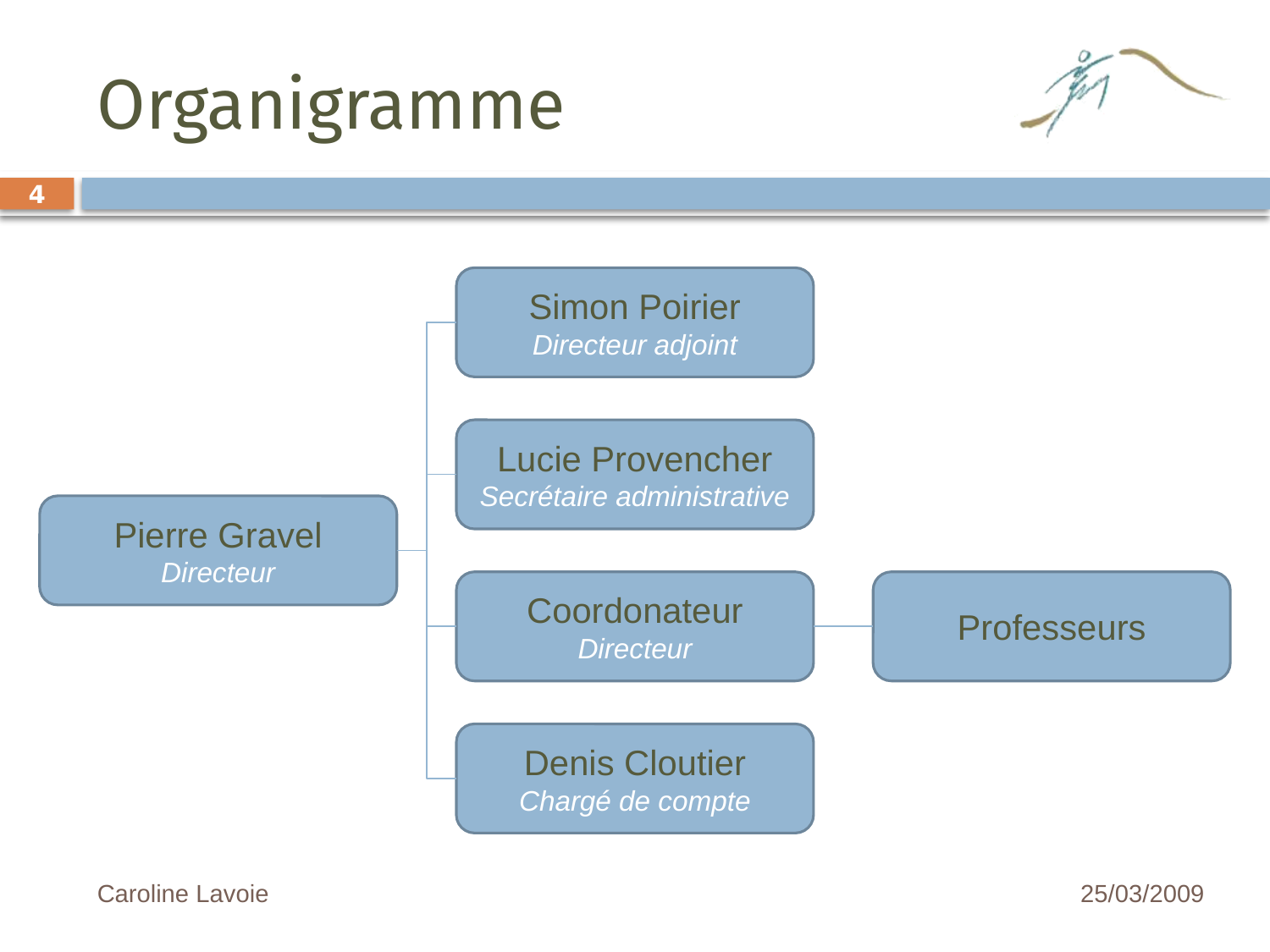

# Organigramme
4
Simon Poirier
Directeur adjoint
Lucie Provencher
Secrétaire administrative
Pierre Gravel
Directeur
Coordonateur
Directeur
Professeurs
Denis Cloutier
Chargé de compte
Caroline Lavoie
25/03/2009